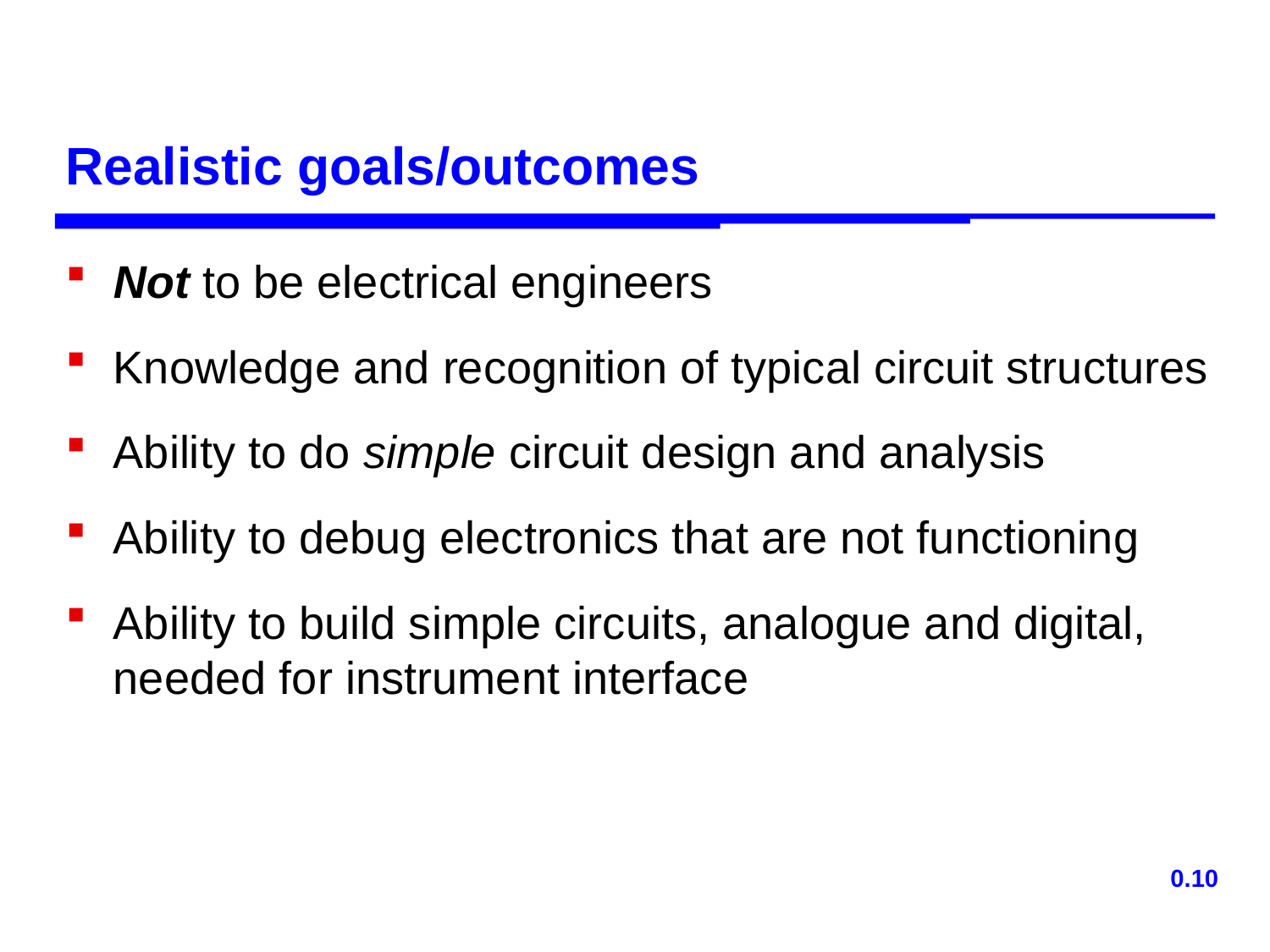

# Realistic goals/outcomes
Not to be electrical engineers
Knowledge and recognition of typical circuit structures
Ability to do simple circuit design and analysis
Ability to debug electronics that are not functioning
Ability to build simple circuits, analogue and digital, needed for instrument interface